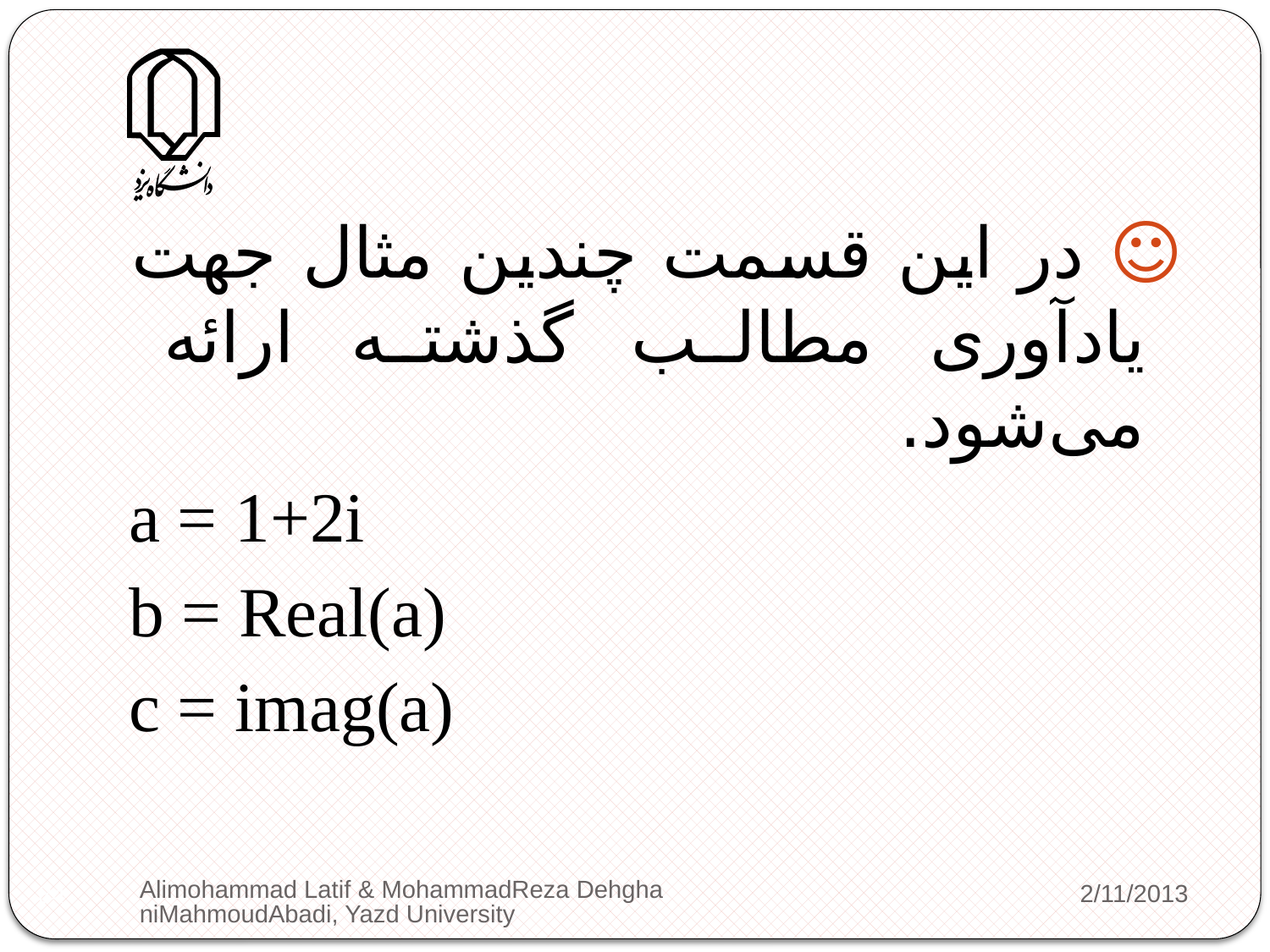

☺ در این قسمت چندین مثال جهت یادآوری مطالب گذشته ارائه می‌شود.
a = 1+2i
b = Real(a)
c = imag(a)

Alimohammad Latif & MohammadReza DehghaniMahmoudAbadi, Yazd University
2/11/2013
84